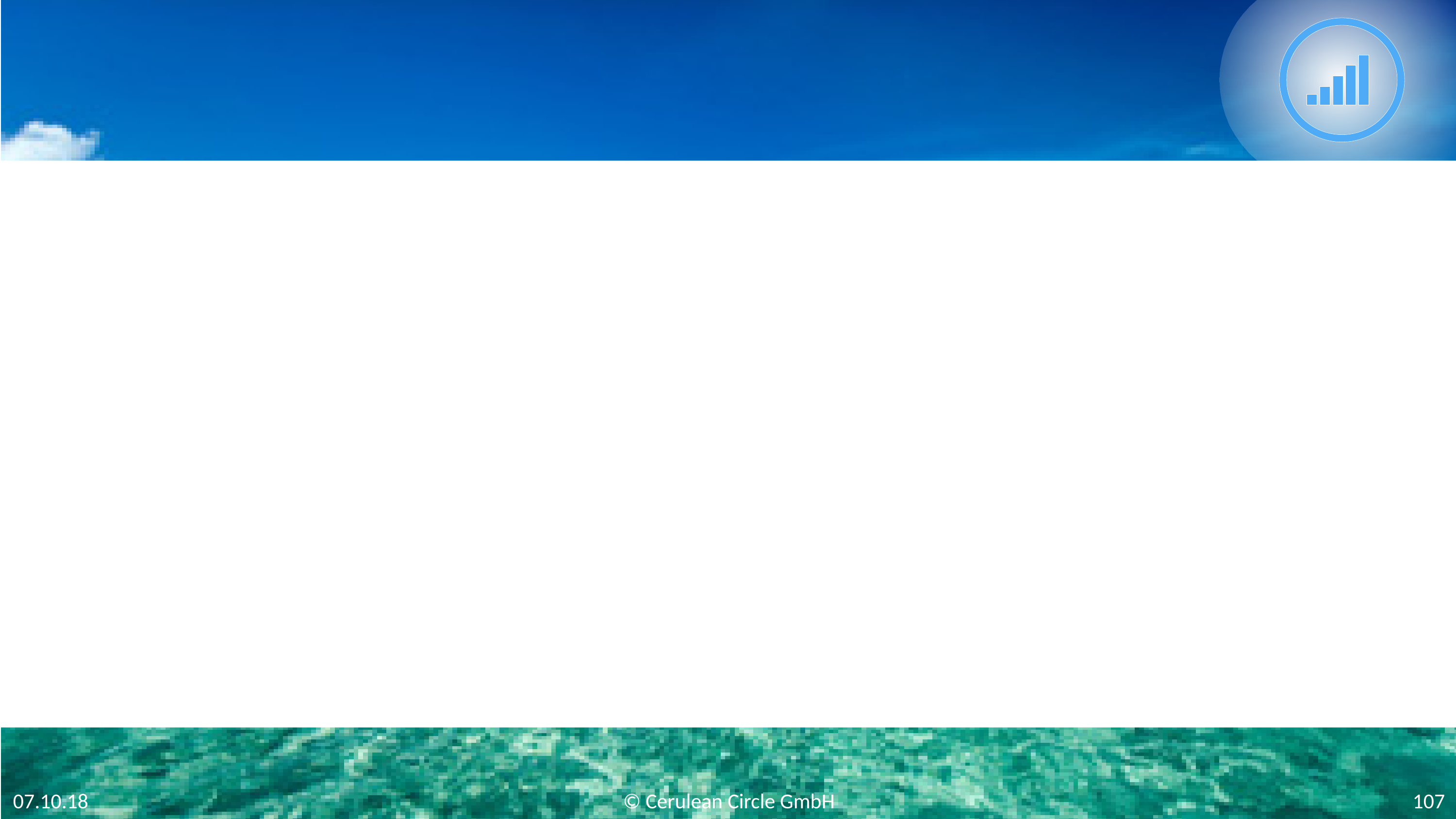

#
© Cerulean Circle GmbH
107
07.10.18